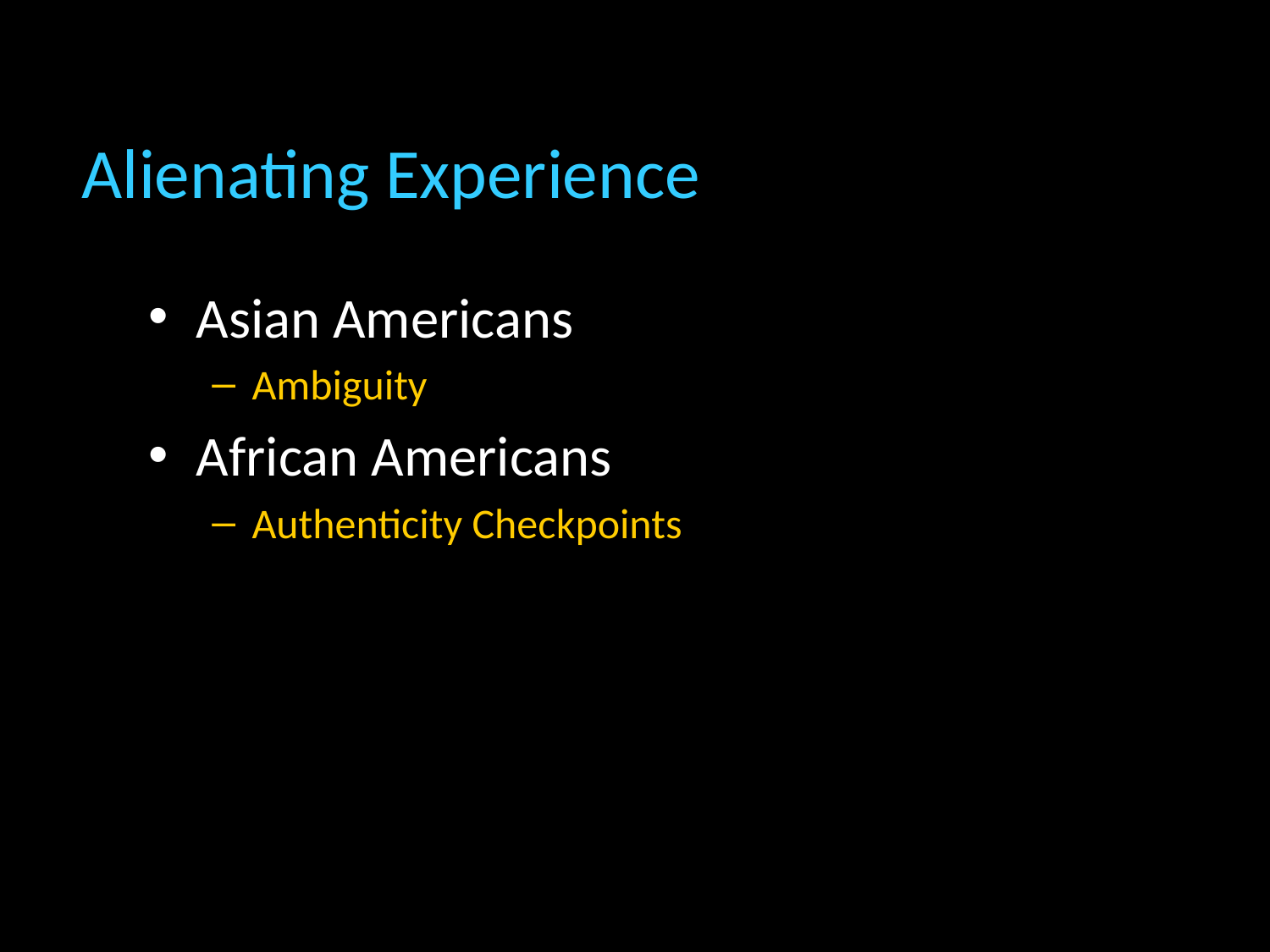

# Alienating Experience
Asian Americans
Ambiguity
African Americans
Authenticity Checkpoints